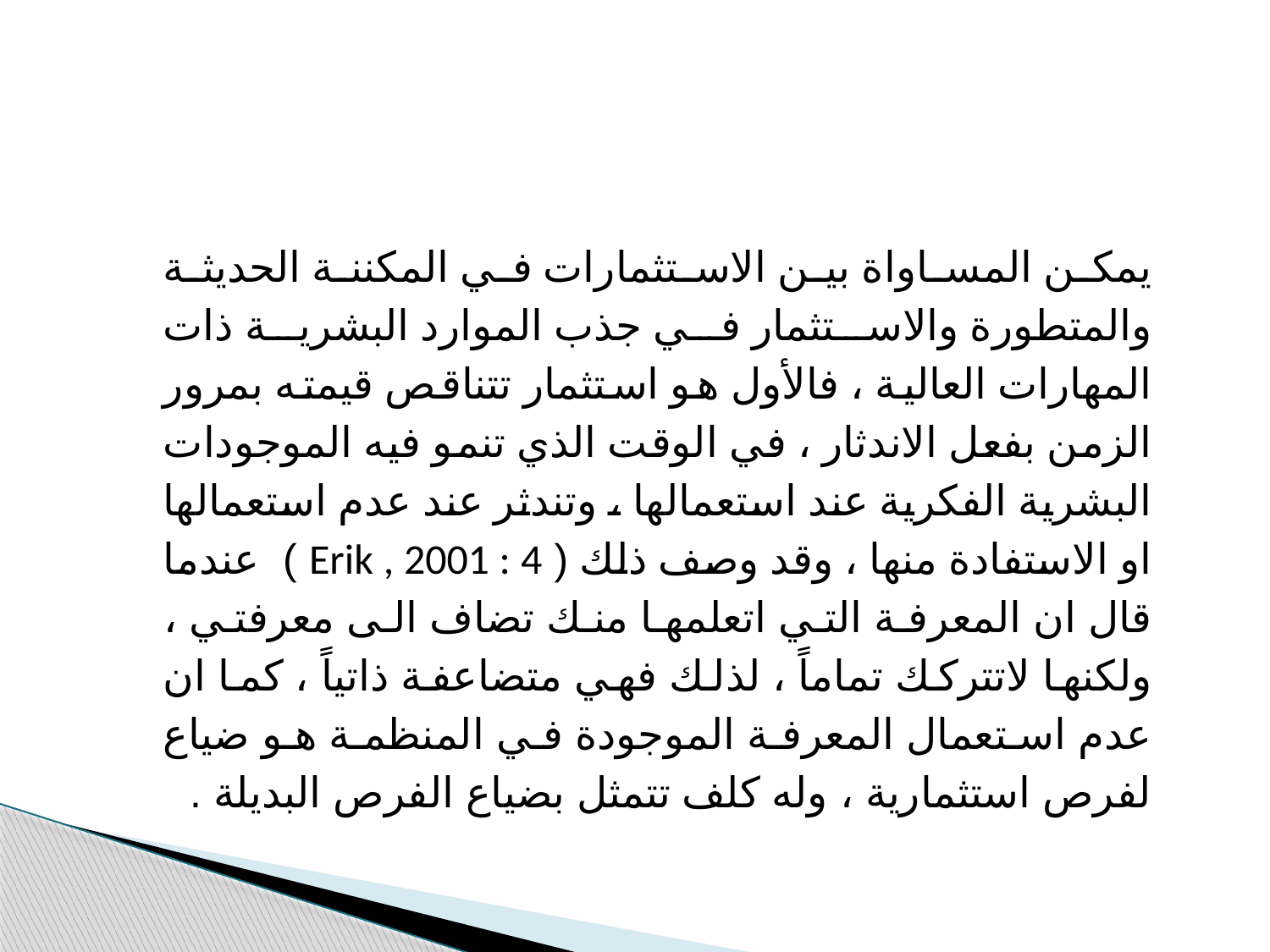

يمكن المساواة بين الاستثمارات في المكننة الحديثة والمتطورة والاستثمار في جذب الموارد البشرية ذات المهارات العالية ، فالأول هو استثمار تتناقص قيمته بمرور الزمن بفعل الاندثار ، في الوقت الذي تنمو فيه الموجودات البشرية الفكرية عند استعمالها ، وتندثر عند عدم استعمالها او الاستفادة منها ، وقد وصف ذلك ( Erik , 2001 : 4 )  عندما قال ان المعرفة التي اتعلمها منك تضاف الى معرفتي ، ولكنها لاتتركك تماماً ، لذلك فهي متضاعفة ذاتياً ، كما ان عدم استعمال المعرفة الموجودة في المنظمة هو ضياع لفرص استثمارية ، وله كلف تتمثل بضياع الفرص البديلة .